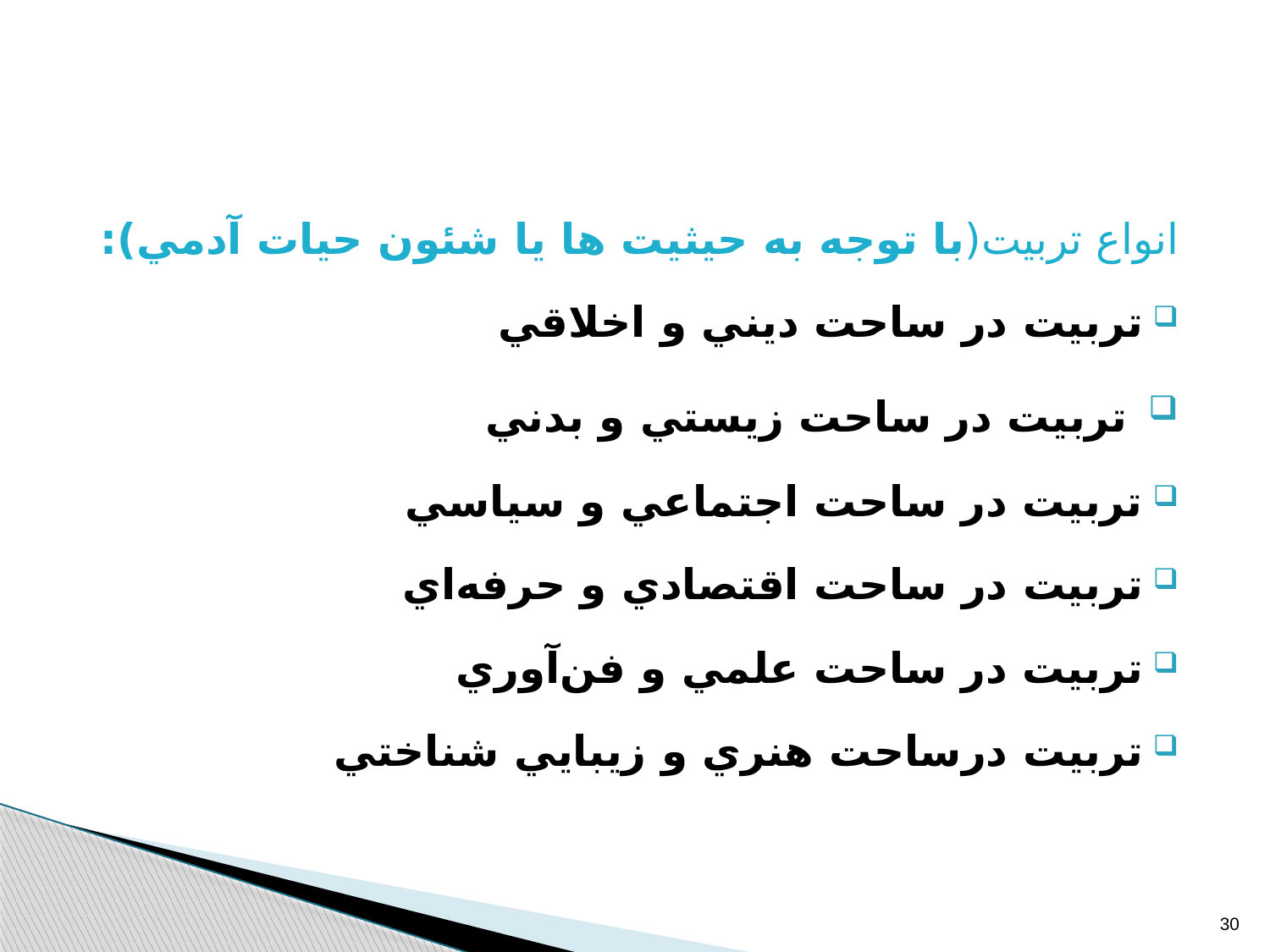

#
انواع تربيت(با توجه به حيثيت ها يا شئون حيات آدمي):
تربيت در ساحت ديني و اخلاقي
 تربيت در ساحت زيستي و بدني
تربيت در ساحت اجتماعي و سياسي
تربيت در ساحت اقتصادي و حرفه‌اي
تربيت در ساحت علمي و فن‌آوري
تربيت درساحت هنري و زيبايي شناختي

30